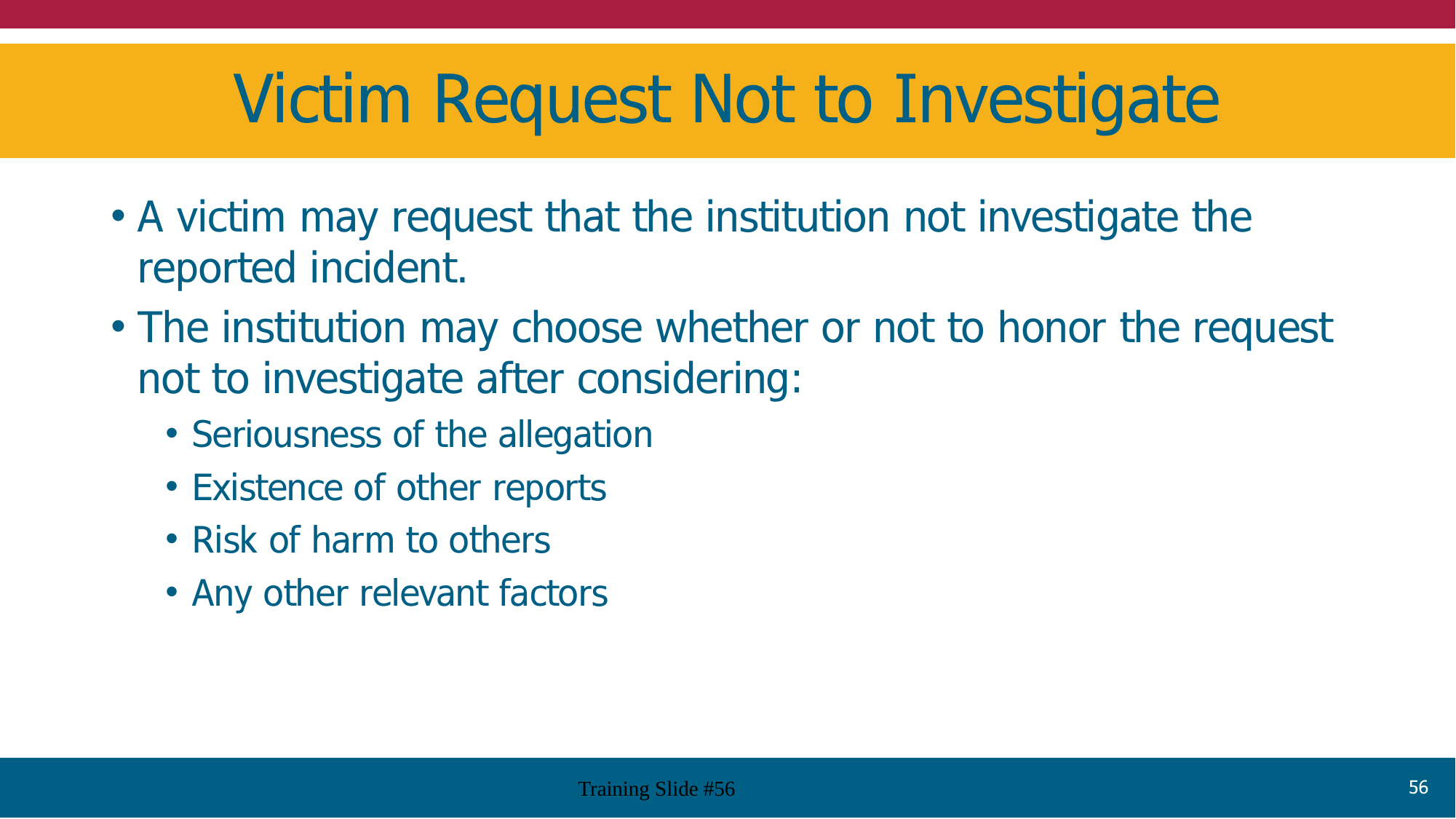

# Victim Request Not to Investigate
A victim may request that the institution not investigate the reported incident.
The institution may choose whether or not to honor the request not to investigate after considering:
Seriousness of the allegation
Existence of other reports
Risk of harm to others
Any other relevant factors
56
Training Slide #56